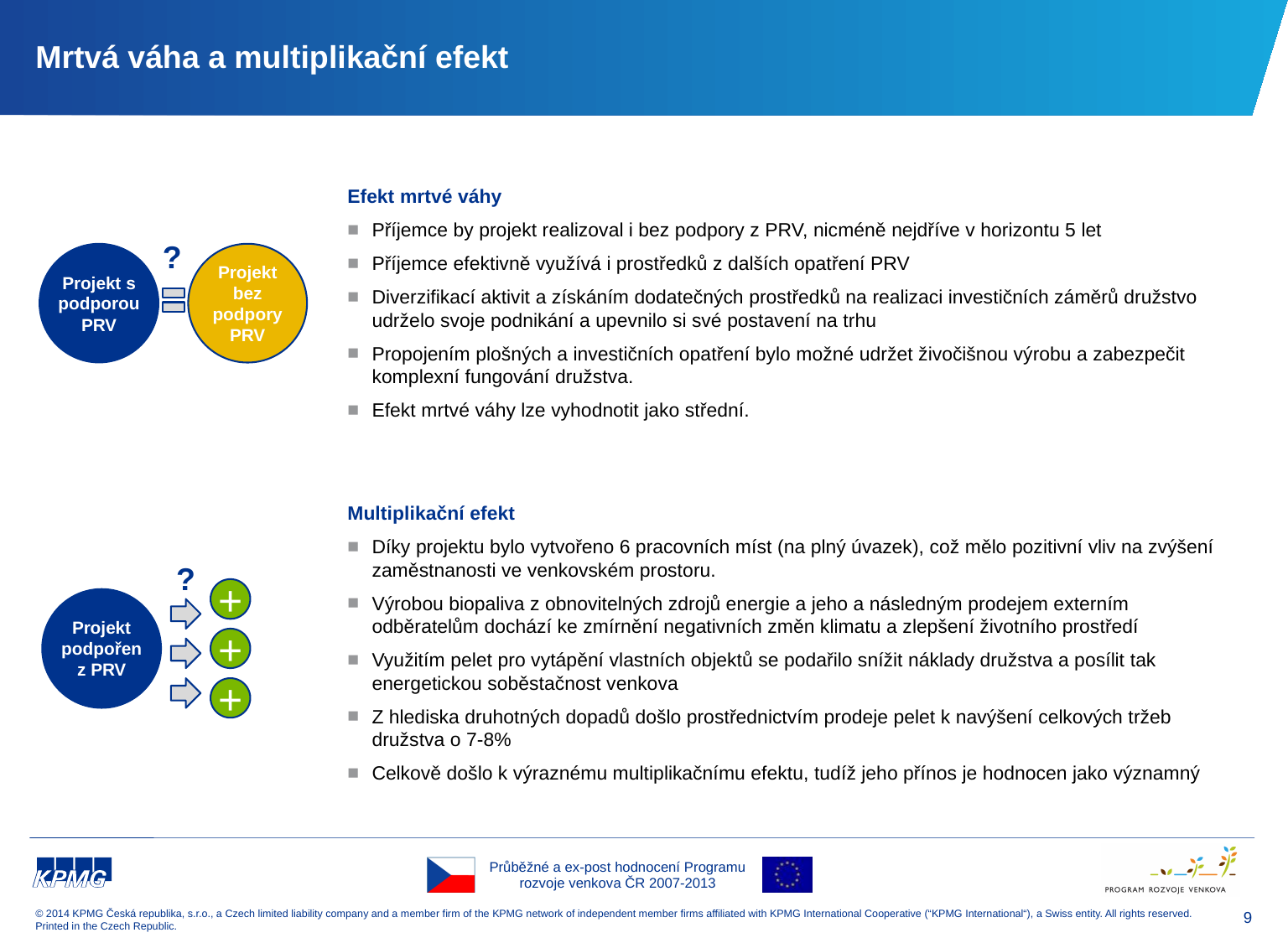

# Mrtvá váha a multiplikační efekt
Efekt mrtvé váhy
Příjemce by projekt realizoval i bez podpory z PRV, nicméně nejdříve v horizontu 5 let
Příjemce efektivně využívá i prostředků z dalších opatření PRV
Diverzifikací aktivit a získáním dodatečných prostředků na realizaci investičních záměrů družstvo udrželo svoje podnikání a upevnilo si své postavení na trhu
Propojením plošných a investičních opatření bylo možné udržet živočišnou výrobu a zabezpečit komplexní fungování družstva.
Efekt mrtvé váhy lze vyhodnotit jako střední.
?
Projekt bez podpory PRV
Projekt s podporou PRV

Multiplikační efekt
Díky projektu bylo vytvořeno 6 pracovních míst (na plný úvazek), což mělo pozitivní vliv na zvýšení zaměstnanosti ve venkovském prostoru.
Výrobou biopaliva z obnovitelných zdrojů energie a jeho a následným prodejem externím odběratelům dochází ke zmírnění negativních změn klimatu a zlepšení životního prostředí
Využitím pelet pro vytápění vlastních objektů se podařilo snížit náklady družstva a posílit tak energetickou soběstačnost venkova
Z hlediska druhotných dopadů došlo prostřednictvím prodeje pelet k navýšení celkových tržeb družstva o 7-8%
Celkově došlo k výraznému multiplikačnímu efektu, tudíž jeho přínos je hodnocen jako významný
?
+
Projekt podpořen z PRV

+

+